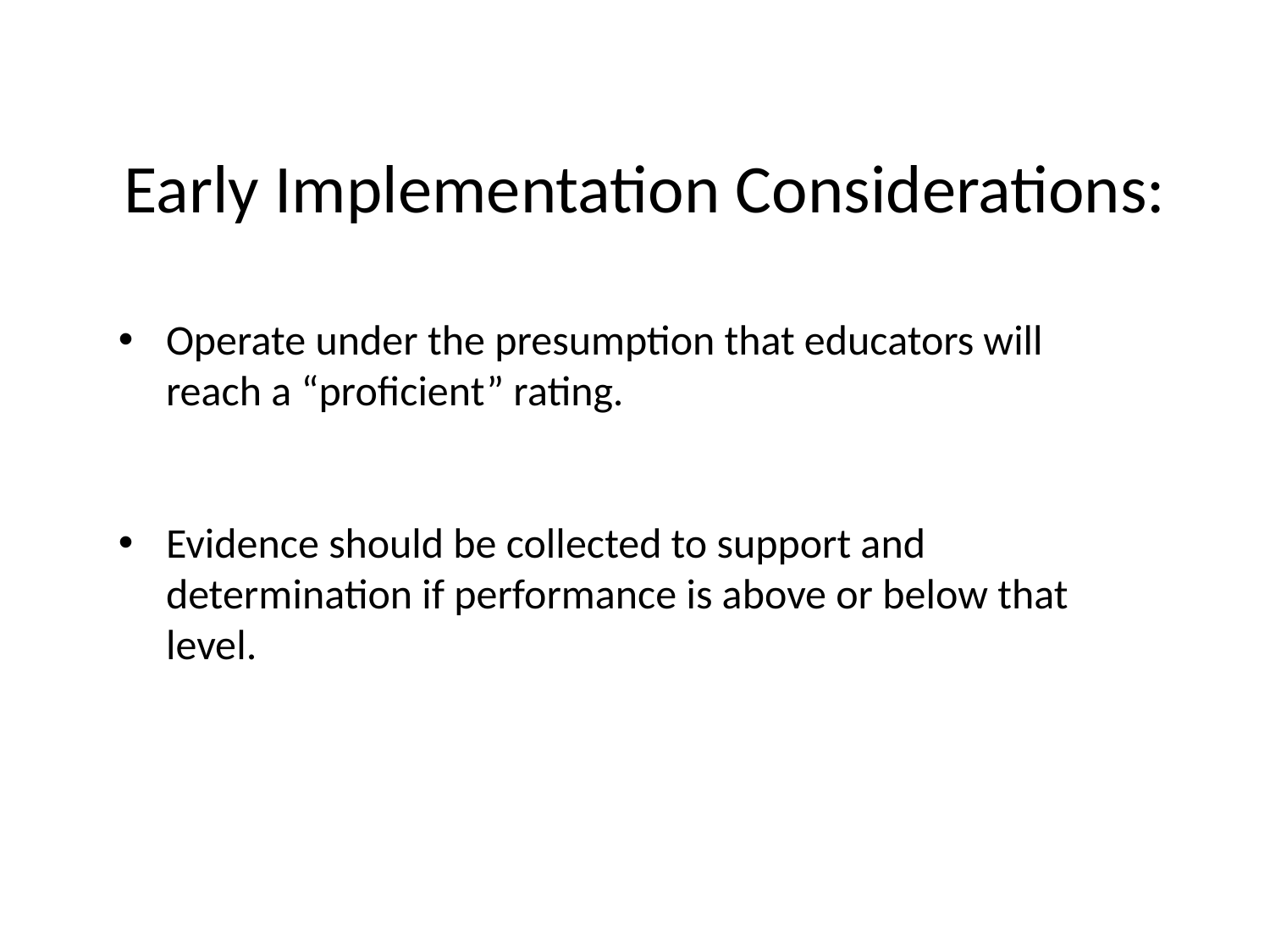

# Early Implementation Considerations:
Operate under the presumption that educators will reach a “proficient” rating.

Evidence should be collected to support and determination if performance is above or below that level.